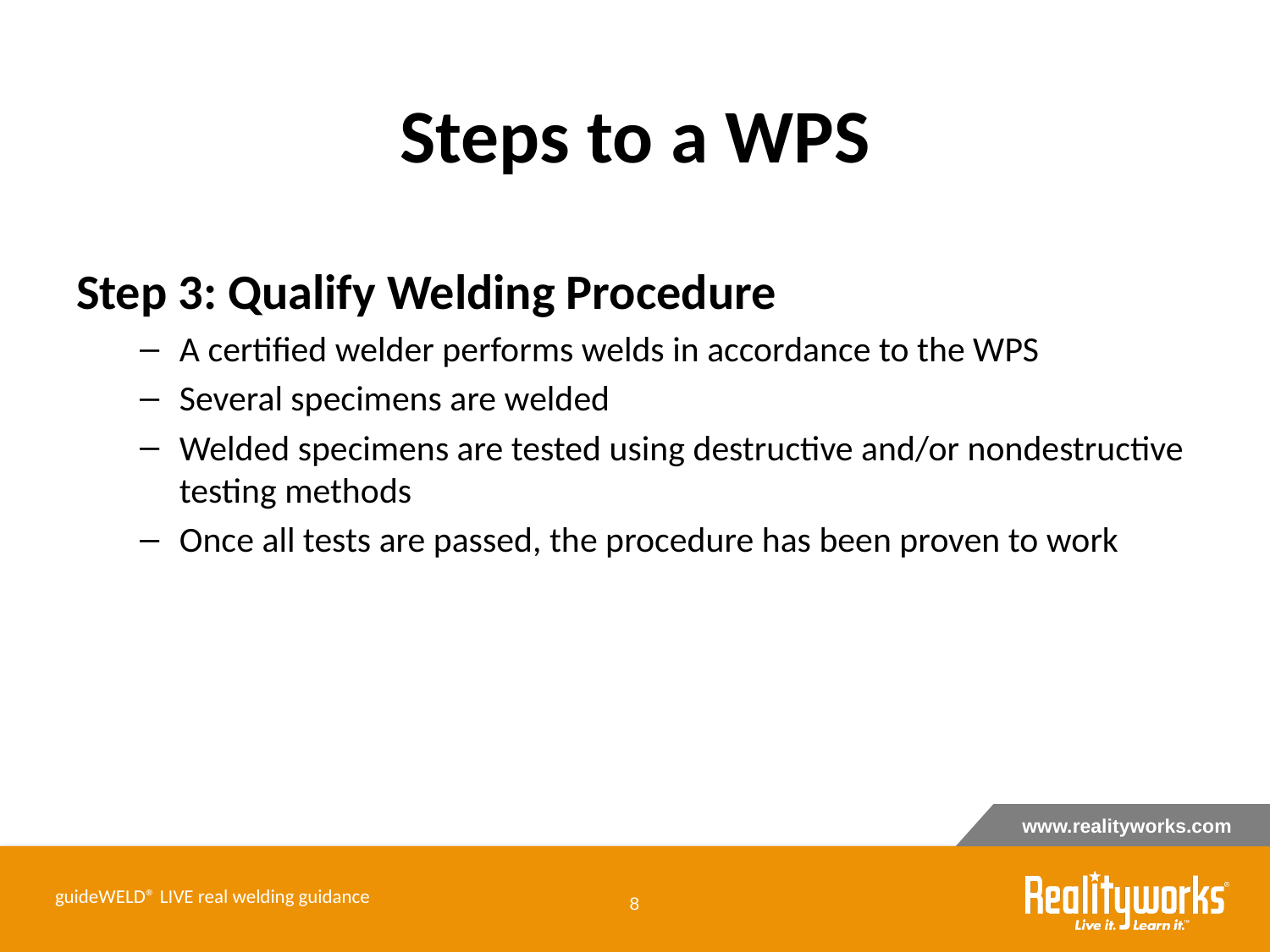

# Steps to a WPS
Step 3: Qualify Welding Procedure
A certified welder performs welds in accordance to the WPS
Several specimens are welded
Welded specimens are tested using destructive and/or nondestructive testing methods
Once all tests are passed, the procedure has been proven to work

guideWELD® LIVE real welding guidance
8